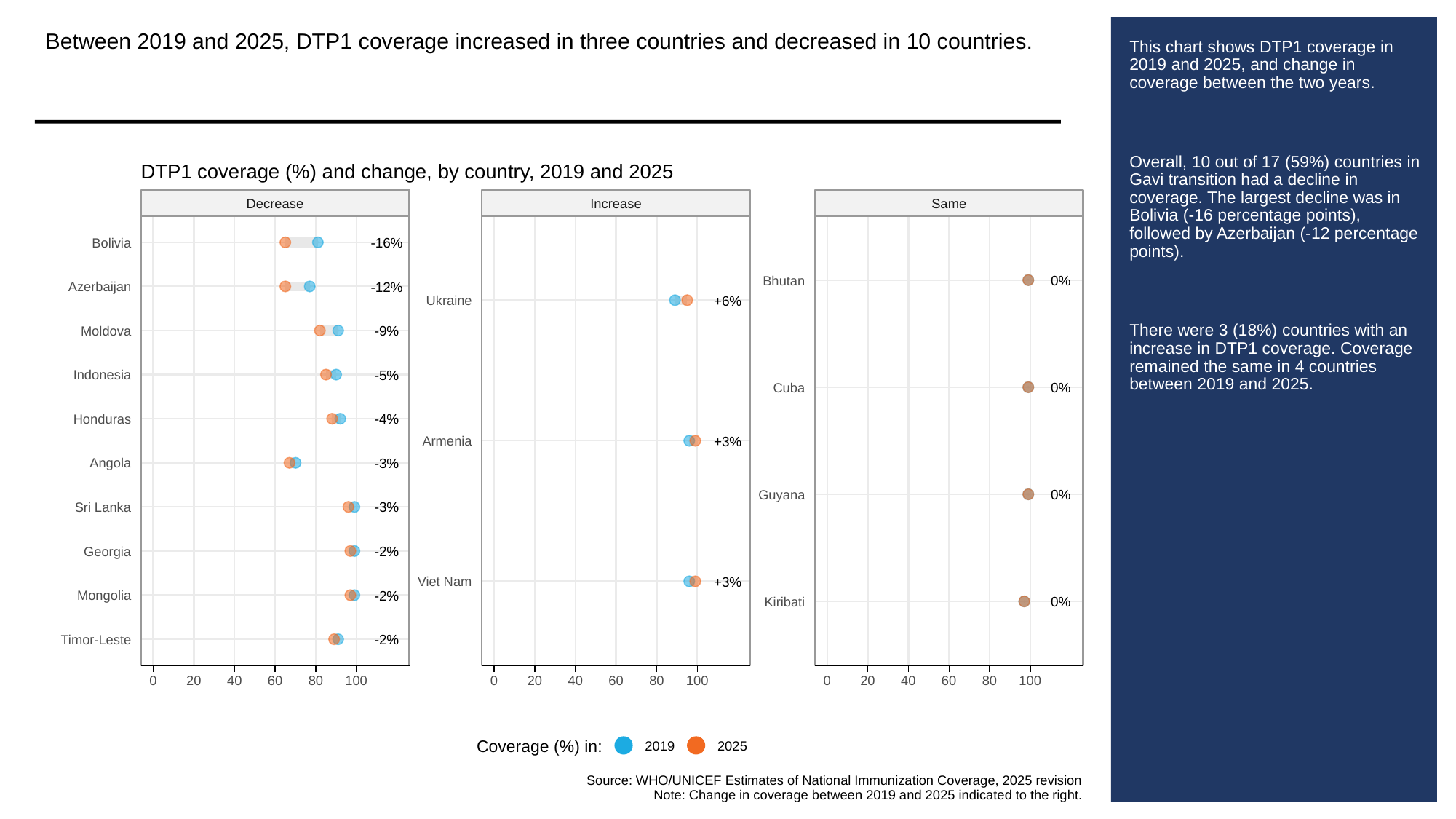

Between 2019 and 2025, DTP1 coverage increased in three countries and decreased in 10 countries.
# This chart shows DTP1 coverage in 2019 and 2025, and change in coverage between the two years.

Overall, 10 out of 17 (59%) countries in Gavi transition had a decline in coverage. The largest decline was in Bolivia (-16 percentage points), followed by Azerbaijan (-12 percentage points).

There were 3 (18%) countries with an increase in DTP1 coverage. Coverage remained the same in 4 countries between 2019 and 2025.

DTP1 coverage (%) and change, by country, 2019 and 2025

Decrease
Increase
Same

-16%
Bolivia

0%
Bhutan

-12%
Azerbaijan

+6%
Ukraine

-9%
Moldova

-5%
Indonesia

0%
Cuba

-4%
Honduras

+3%
Armenia

-3%
Angola

0%
Guyana

-3%
Sri Lanka

-2%
Georgia

+3%
Viet Nam

-2%
Mongolia

0%
Kiribati

-2%
Timor-Leste

0
20
40
60
80
100
0
20
40
60
80
100
0
20
40
60
80
100

Coverage (%) in:
2019
2025
Source: WHO/UNICEF Estimates of National Immunization Coverage, 2025 revision
Note: Change in coverage between 2019 and 2025 indicated to the right.